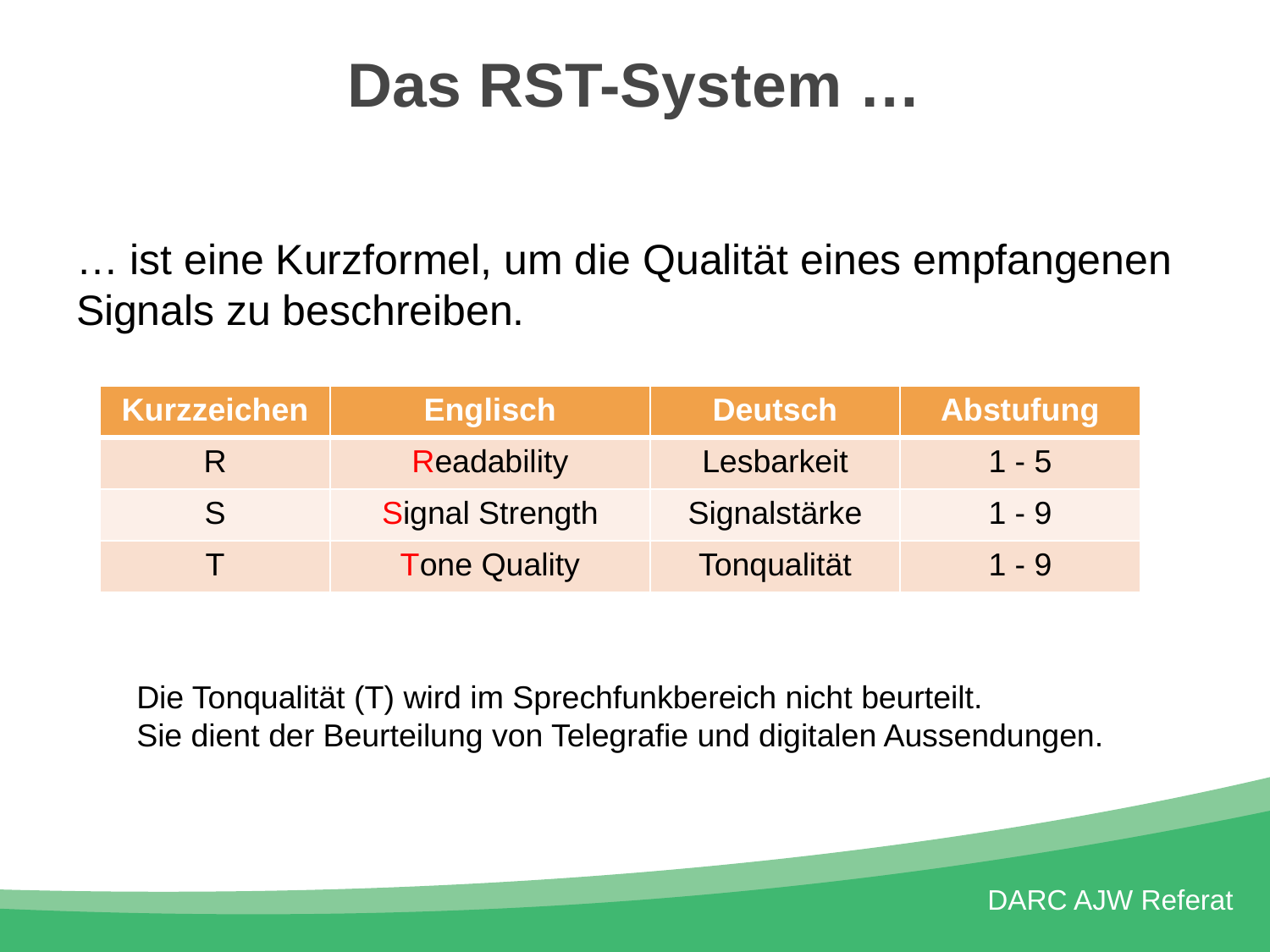

# Das RST-System …

… ist eine Kurzformel, um die Qualität eines empfangenen Signals zu beschreiben.
| Kurzzeichen | Englisch | Deutsch | Abstufung |
| --- | --- | --- | --- |
| R | Readability | Lesbarkeit | 1 - 5 |
| S | Signal Strength | Signalstärke | 1 - 9 |
| T | Tone Quality | Tonqualität | 1 - 9 |
Die Tonqualität (T) wird im Sprechfunkbereich nicht beurteilt.
Sie dient der Beurteilung von Telegrafie und digitalen Aussendungen.